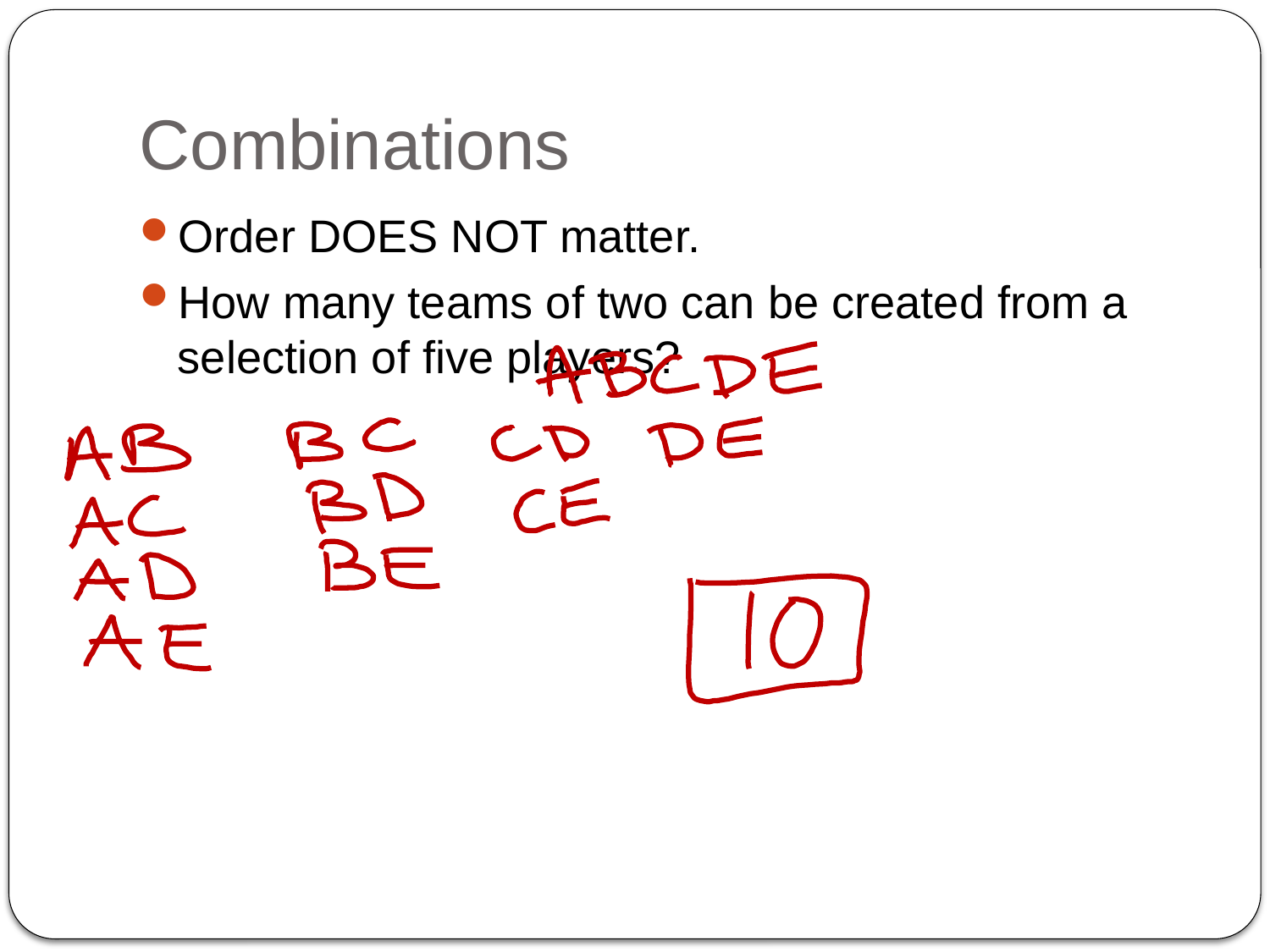

# Combinations
Order DOES NOT matter.
How many teams of two can be created from a selection of five players?